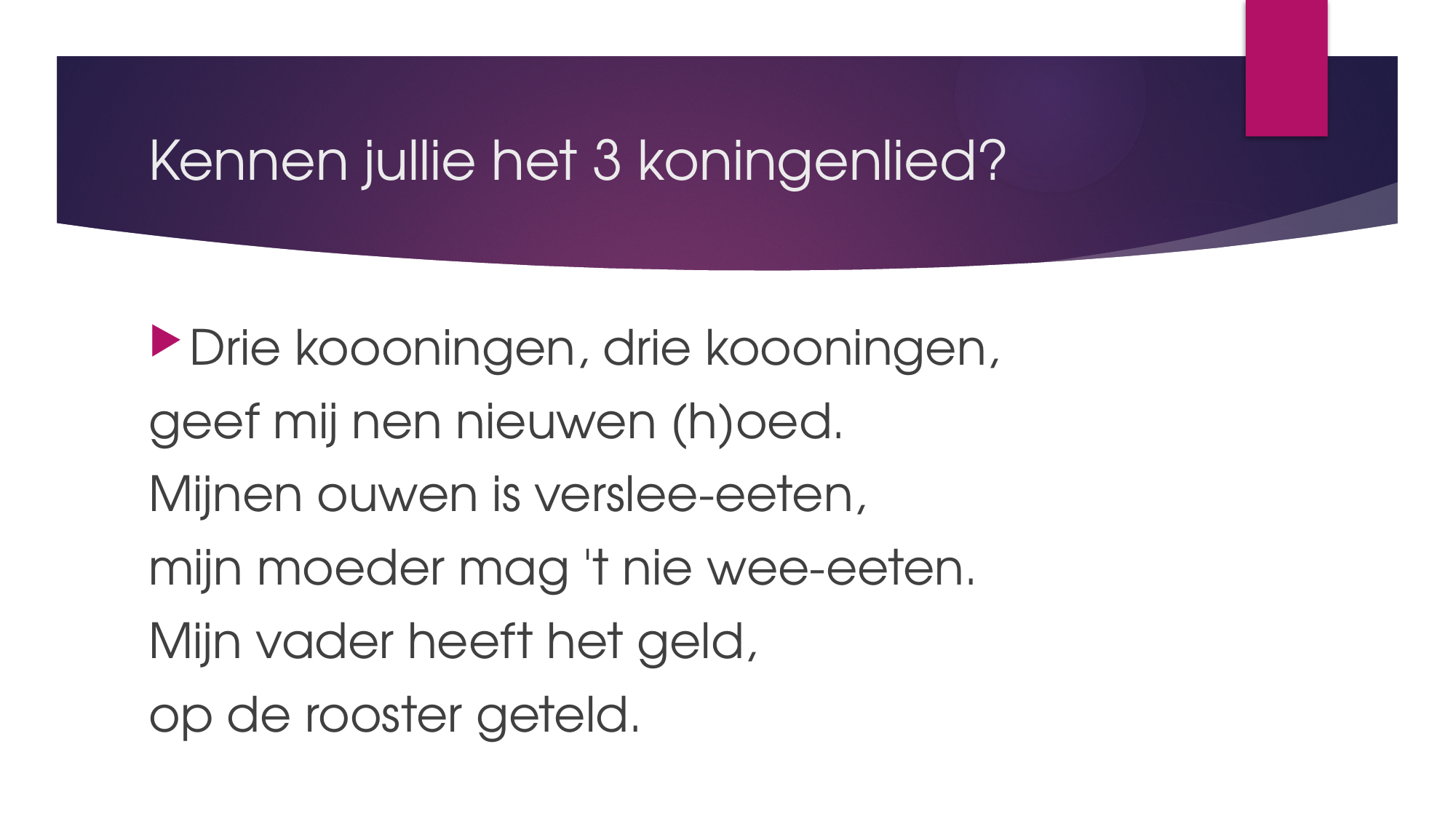

# Kennen jullie het 3 koningenlied?
Drie koooningen, drie koooningen,
geef mij nen nieuwen (h)oed.
Mijnen ouwen is verslee-eeten,
mijn moeder mag 't nie wee-eeten.
Mijn vader heeft het geld,
op de rooster geteld.